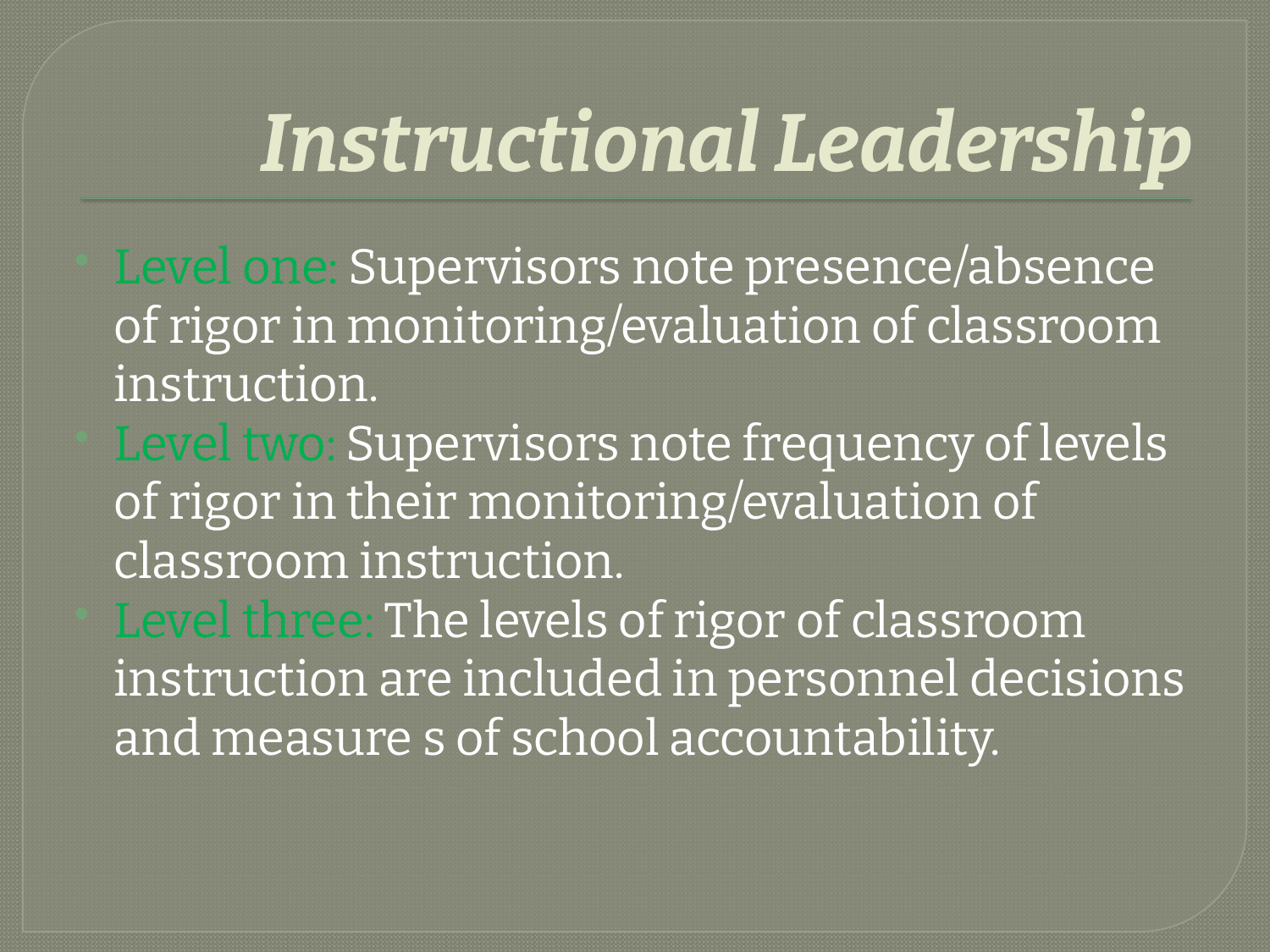

# Instructional Leadership
Level one: Supervisors note presence/absence of rigor in monitoring/evaluation of classroom instruction.
Level two: Supervisors note frequency of levels of rigor in their monitoring/evaluation of classroom instruction.
Level three: The levels of rigor of classroom instruction are included in personnel decisions and measure s of school accountability.